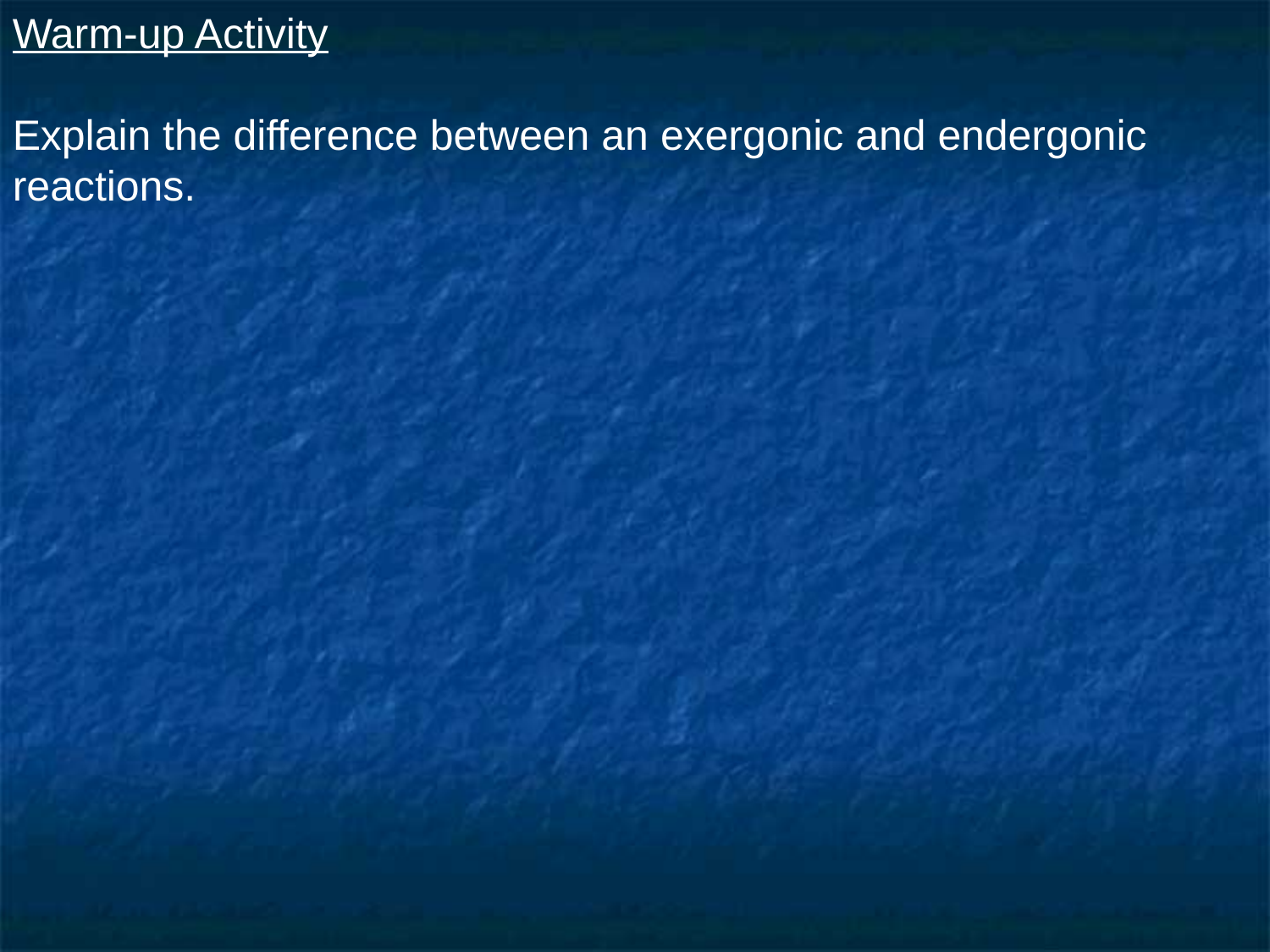

Warm-up Activity

Explain the difference between an exergonic and endergonic reactions.